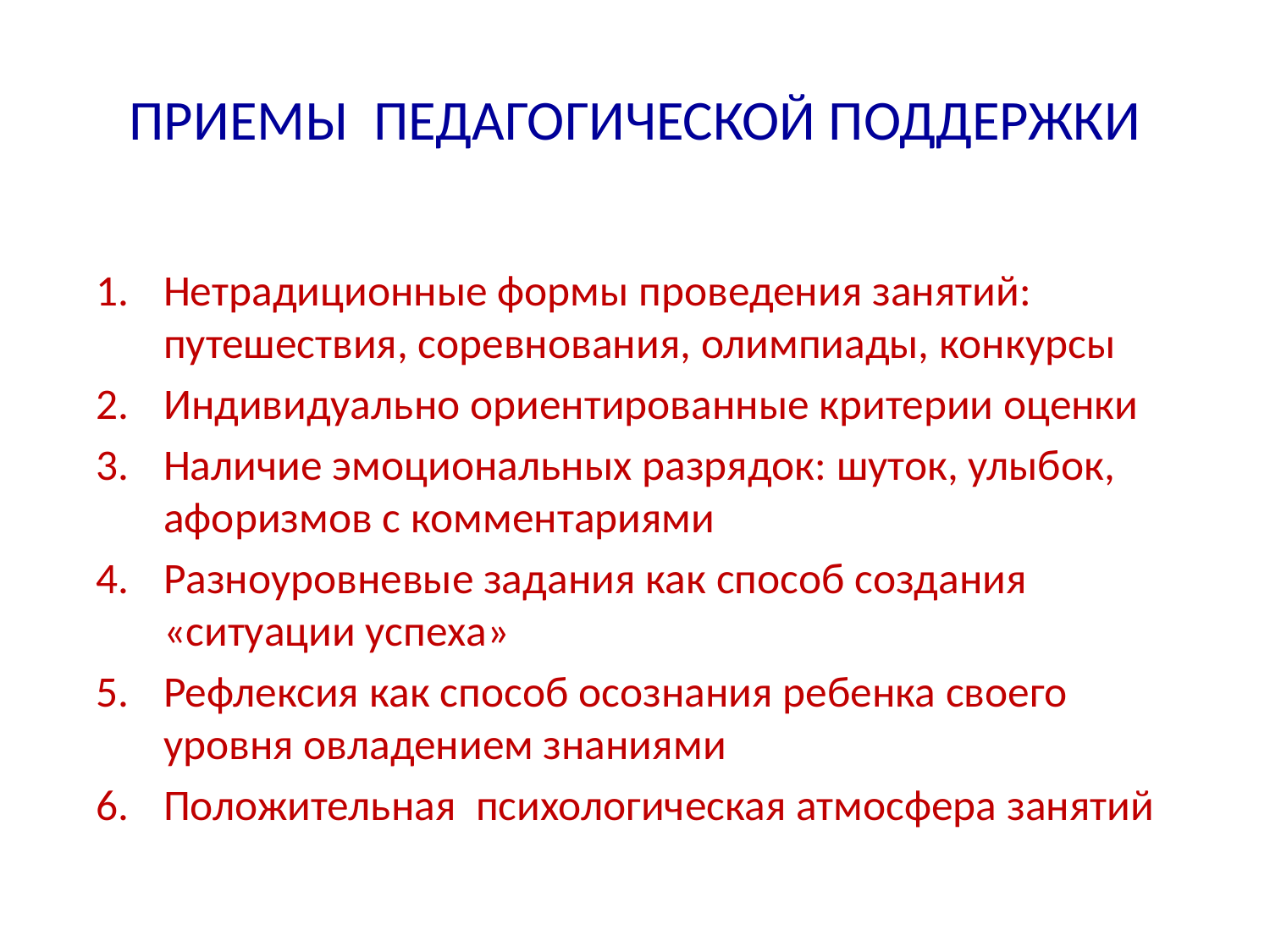

# ПРИЕМЫ  ПЕДАГОГИЧЕСКОЙ ПОДДЕРЖКИ
Нетрадиционные формы проведения занятий: путешествия, соревнования, олимпиады, конкурсы
Индивидуально ориентированные критерии оценки
Наличие эмоциональных разрядок: шуток, улыбок, афоризмов с комментариями
Разноуровневые задания как способ создания «ситуации успеха»
Рефлексия как способ осознания ребенка своего уровня овладением знаниями
Положительная  психологическая атмосфера занятий